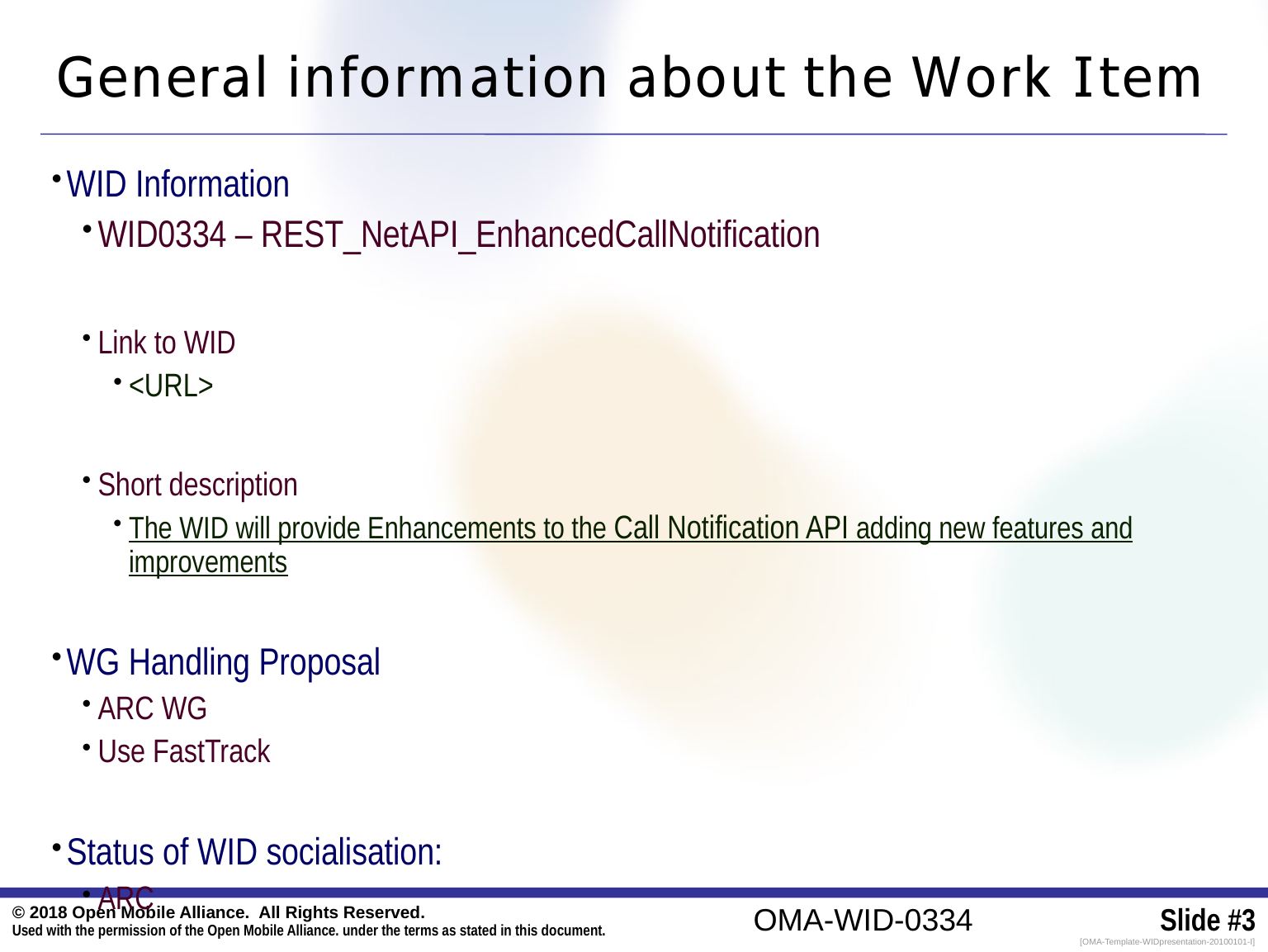

General information about the Work Item
WID Information
WID0334 – REST_NetAPI_EnhancedCallNotification

Link to WID
<URL>

Short description
The WID will provide Enhancements to the Call Notification API adding new features and improvements

WG Handling Proposal
ARC WG
Use FastTrack

Status of WID socialisation:
ARC